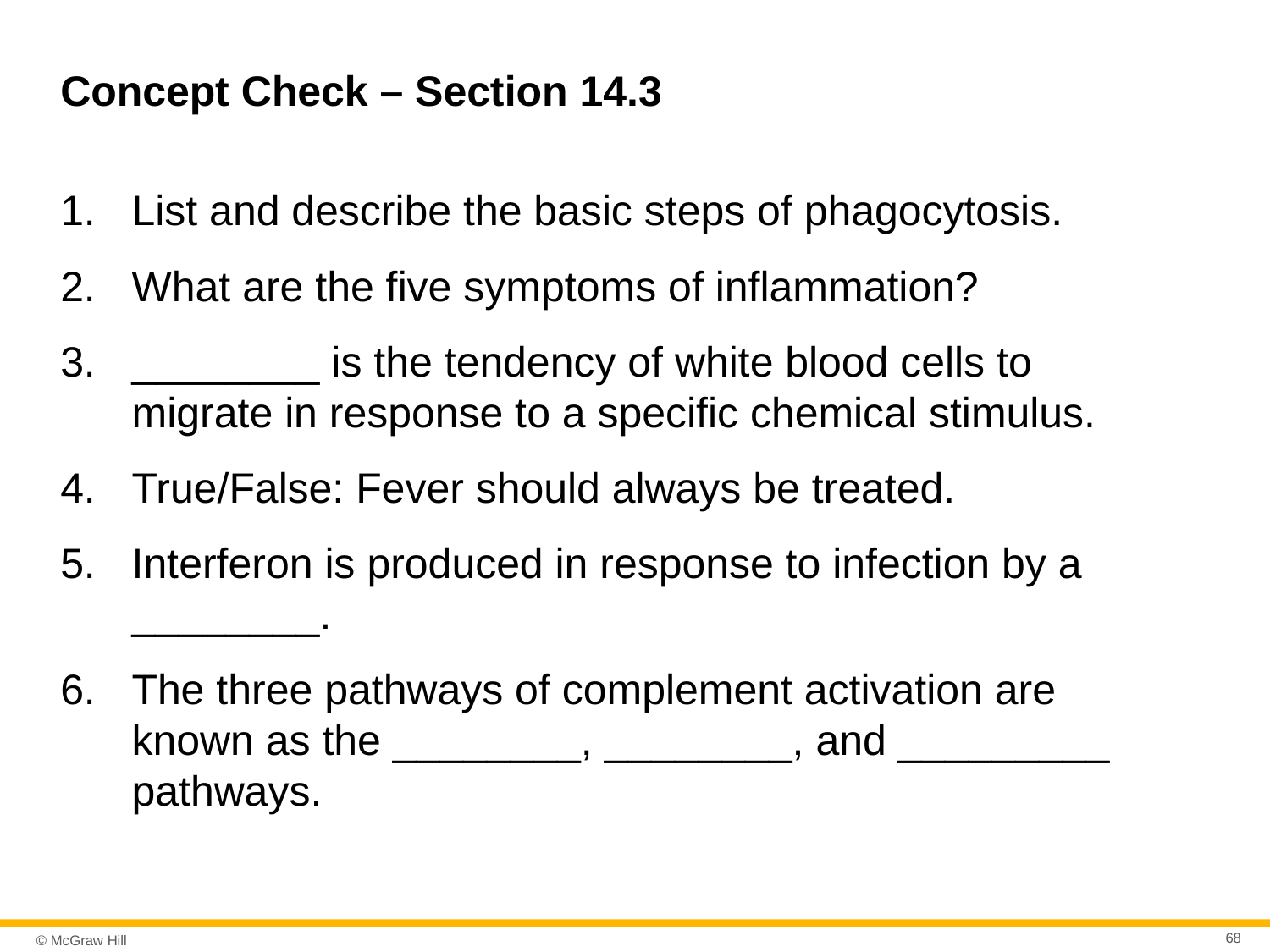

# Concept Check – Section 14.3
List and describe the basic steps of phagocytosis.
What are the five symptoms of inflammation?
________ is the tendency of white blood cells to migrate in response to a specific chemical stimulus.
True/False: Fever should always be treated.
Interferon is produced in response to infection by a ________.
The three pathways of complement activation are known as the ________, ________, and _________ pathways.